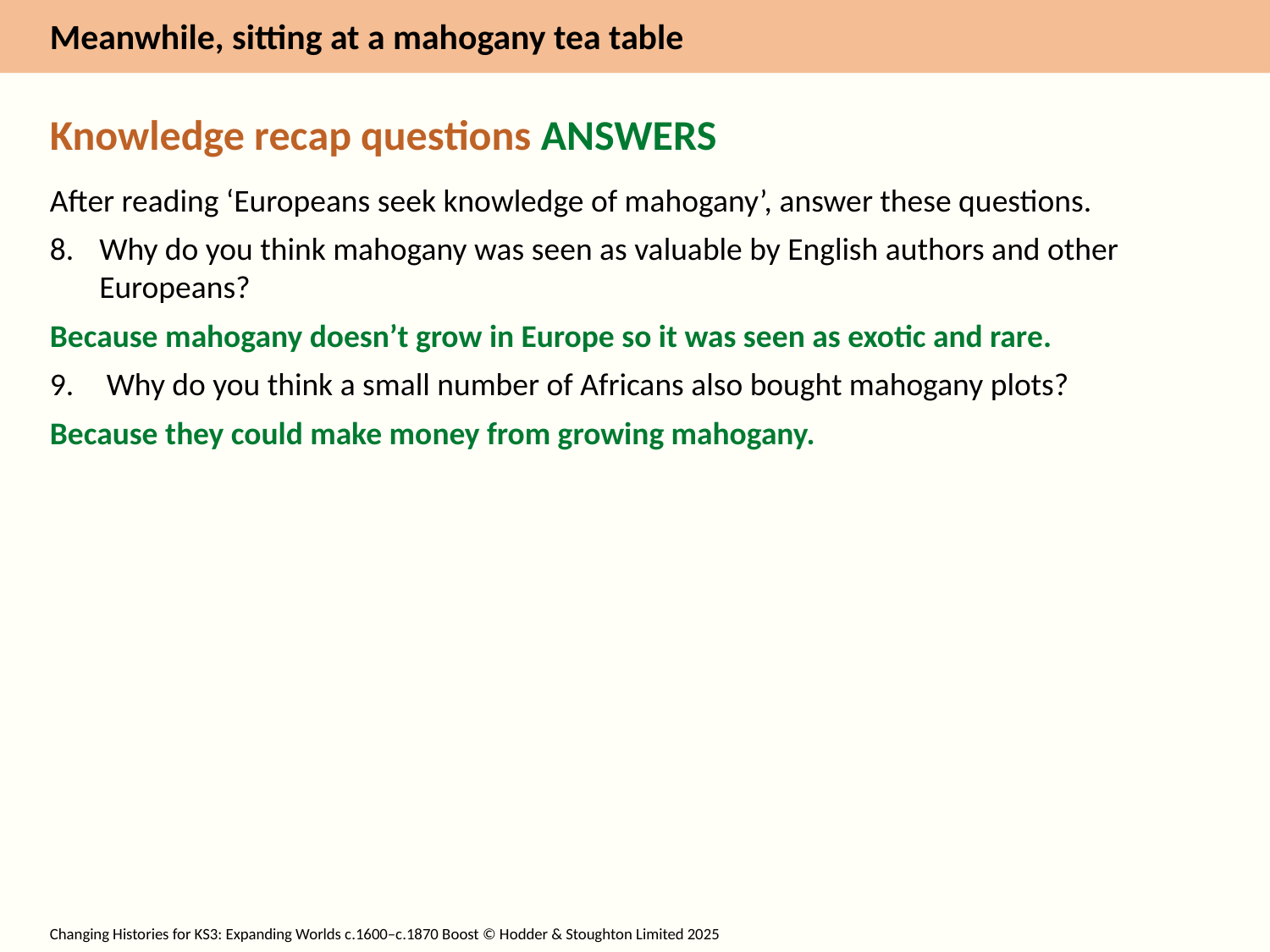

Knowledge recap questions ANSWERS
After reading ‘Europeans seek knowledge of mahogany’, answer these questions.
8.	Why do you think mahogany was seen as valuable by English authors and other Europeans?
Because mahogany doesn’t grow in Europe so it was seen as exotic and rare.
9.	 Why do you think a small number of Africans also bought mahogany plots?
Because they could make money from growing mahogany.